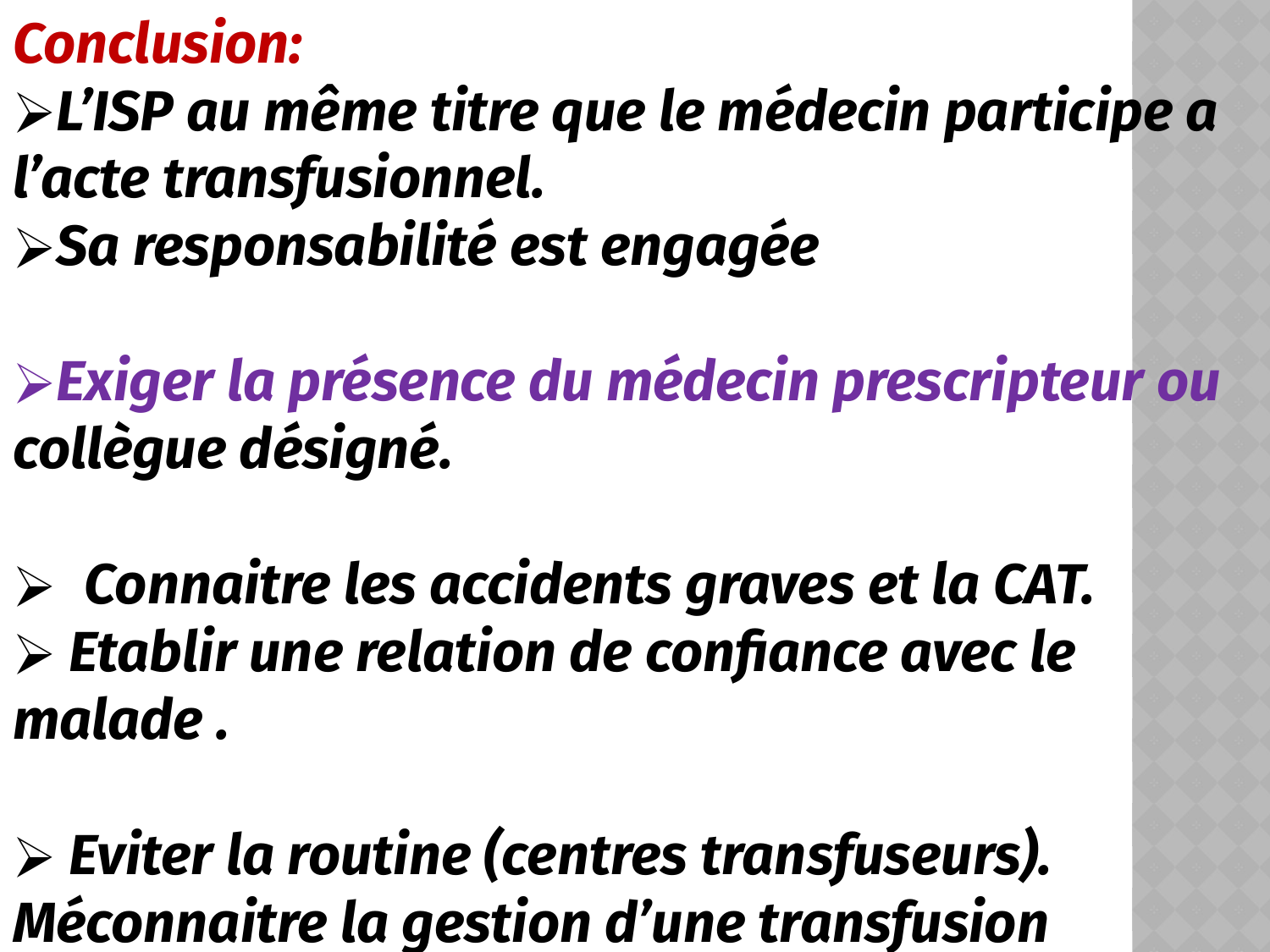

Conclusion:
L’ISP au même titre que le médecin participe a l’acte transfusionnel.
Sa responsabilité est engagée

Exiger la présence du médecin prescripteur ou collègue désigné.

Connaitre les accidents graves et la CAT.
 Etablir une relation de confiance avec le malade .

 Eviter la routine (centres transfuseurs). Méconnaitre la gestion d’une transfusion